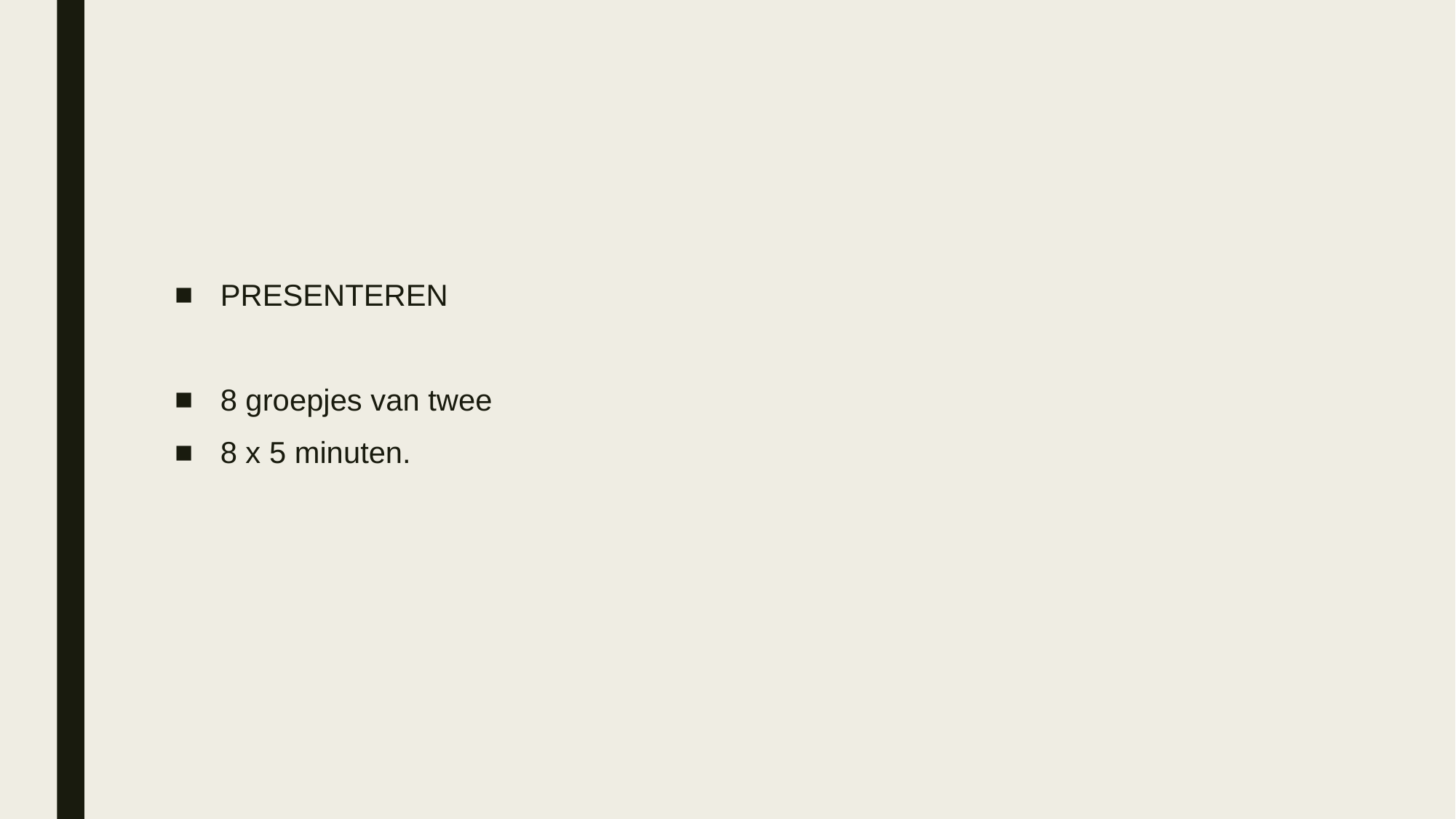

#
PRESENTEREN

8 groepjes van twee
8 x 5 minuten.